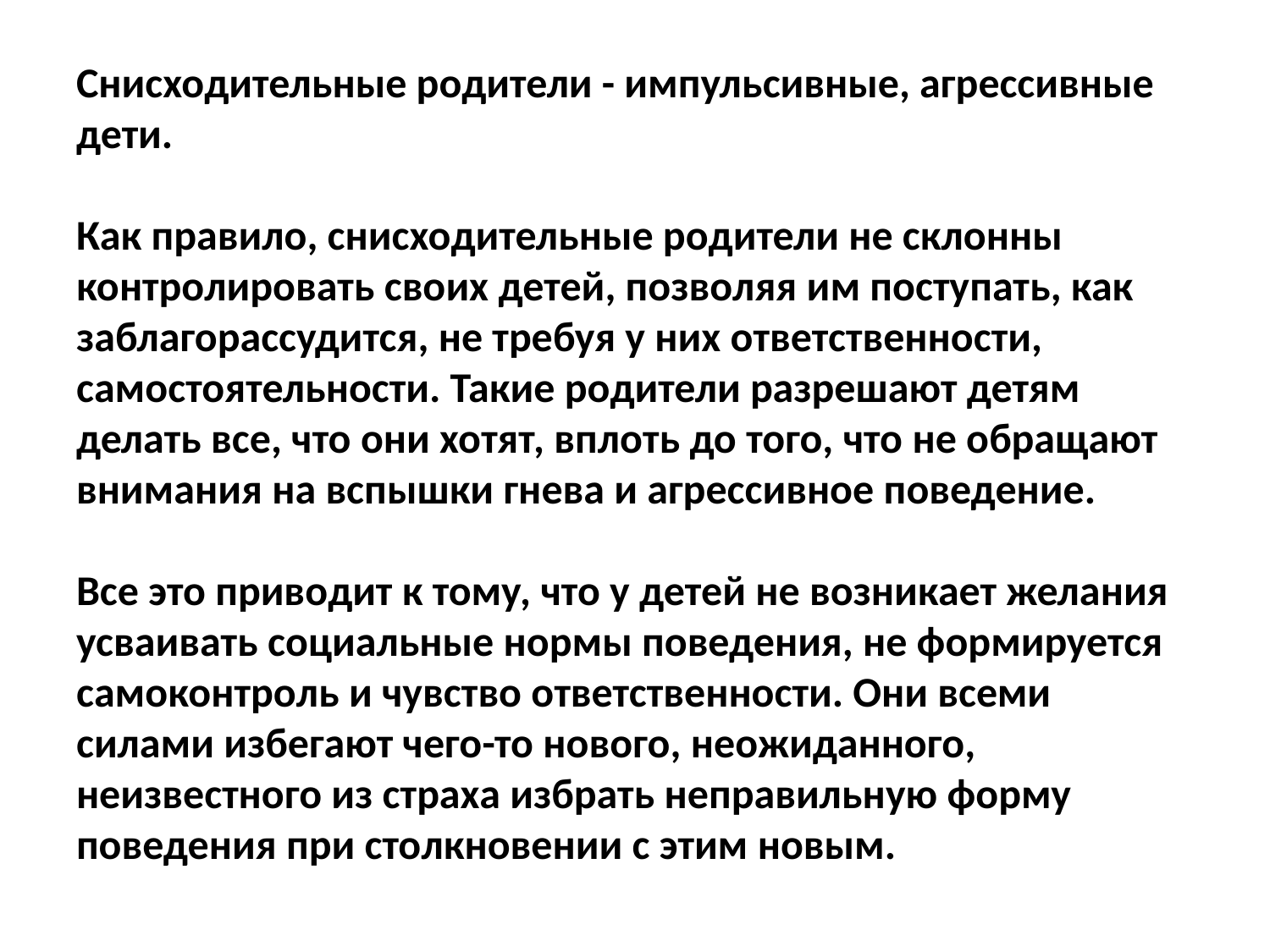

# Снисходительные родители - импульсивные, агрессивные дети.   Как правило, снисходительные родители не склонны контролировать своих детей, позволяя им поступать, как заблагорассудится, не требуя у них ответственности, самостоятельности. Такие родители разрешают детям делать все, что они хотят, вплоть до того, что не обращают внимания на вспышки гнева и агрессивное поведение.   Все это приводит к тому, что у детей не возникает желания усваивать социальные нормы поведения, не формируется самоконтроль и чувство ответственности. Они всеми силами избегают чего-то нового, неожиданного, неизвестного из страха избрать неправильную форму поведения при столкновении с этим новым.